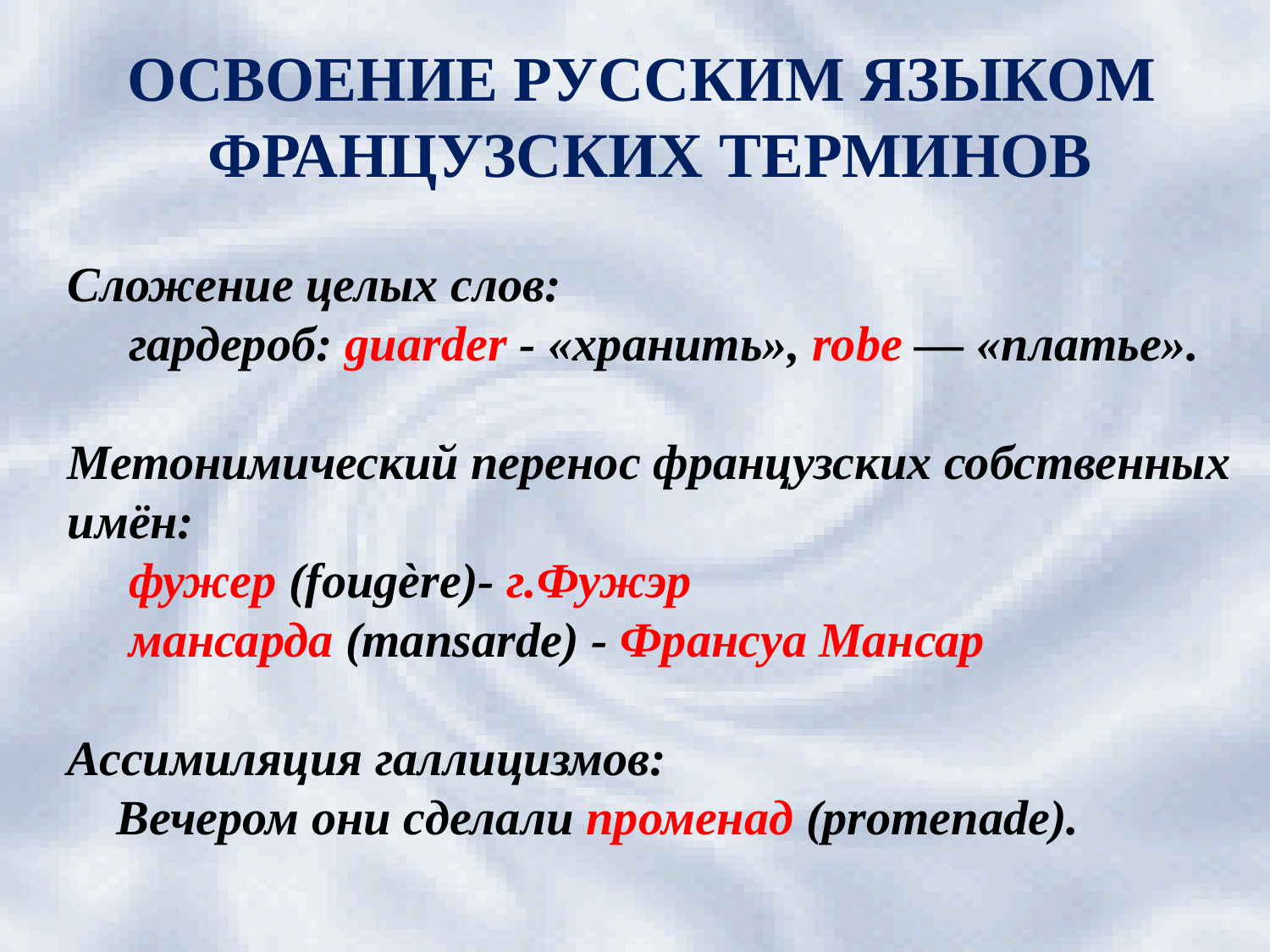

ОСВОЕНИЕ РУССКИМ ЯЗЫКОМ
французских ТЕРМИНов
Сложение целых слов:
     гардероб: guarder - «хранить», robe — «платье».

Метонимический перенос французских собственных имён:
     фужер (fougère)- г.Фужэр
     мансарда (mansarde) - Франсуа Мансар

Ассимиляция галлицизмов:
    Вечером они сделали променад (promenade).